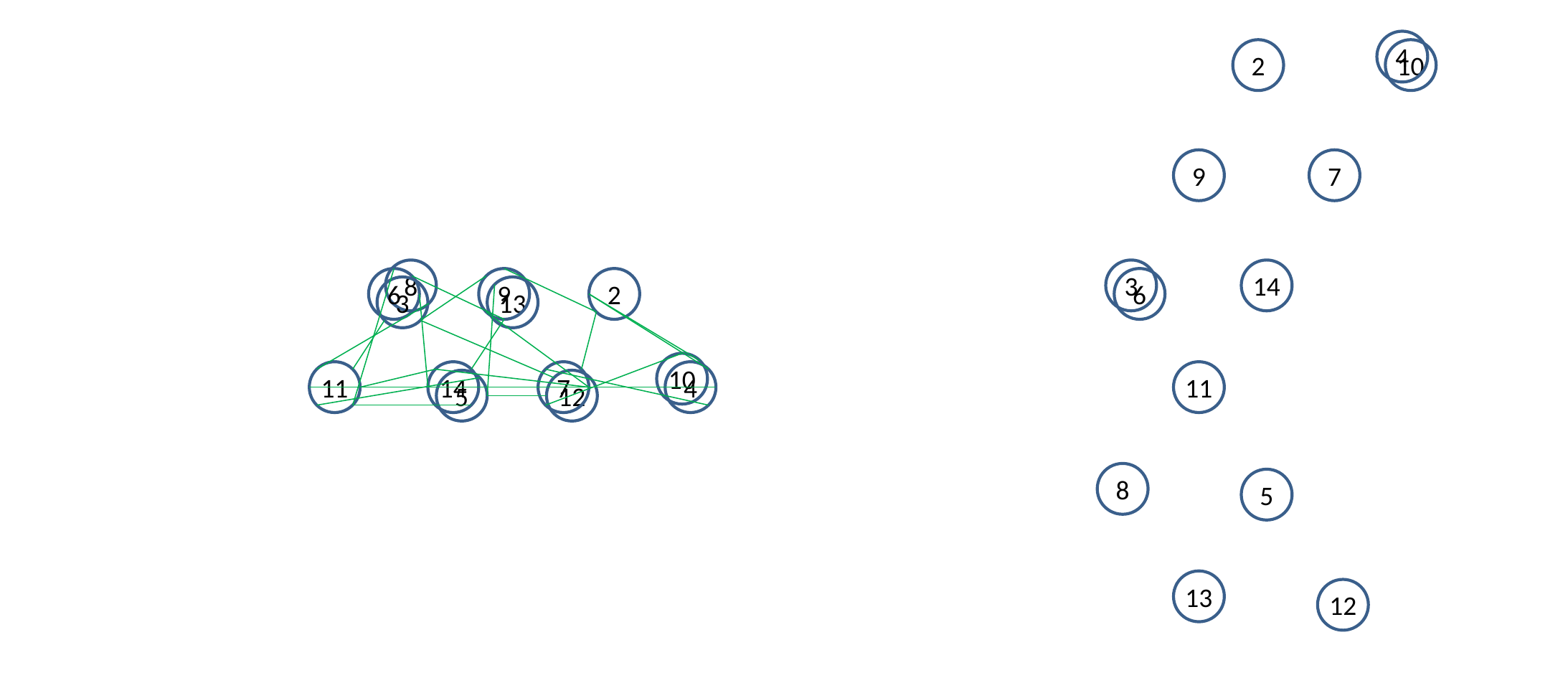

4
2
10
9
7
8
3
14
6
9
2
6
3
13
10
11
14
7
4
11
5
12
8
5
13
12